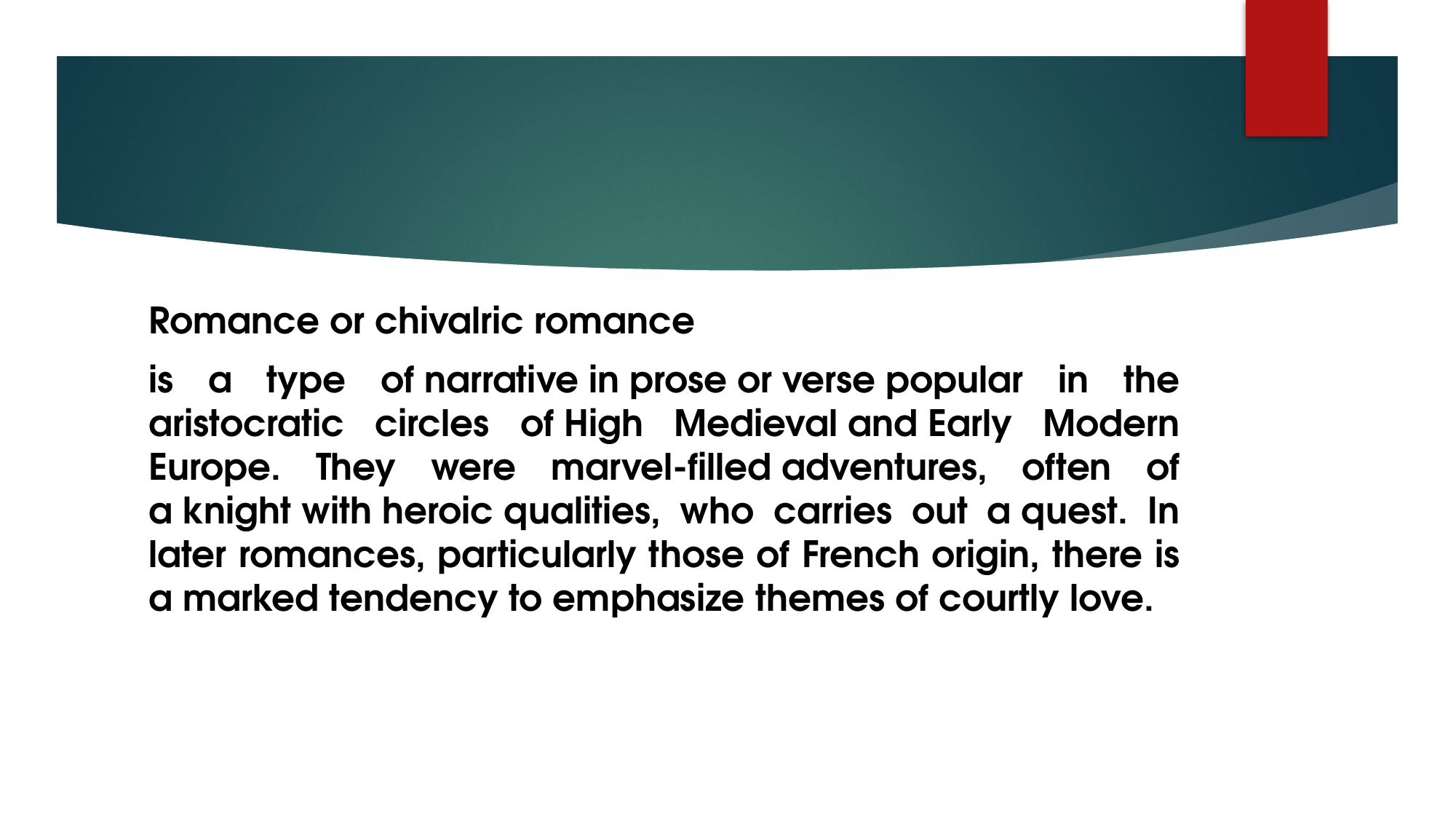

#
Romance or chivalric romance
is a type of narrative in prose or verse popular in the aristocratic circles of High Medieval and Early Modern Europe. They were marvel-filled adventures, often of a knight with heroic qualities, who carries out a quest. In later romances, particularly those of French origin, there is a marked tendency to emphasize themes of courtly love.